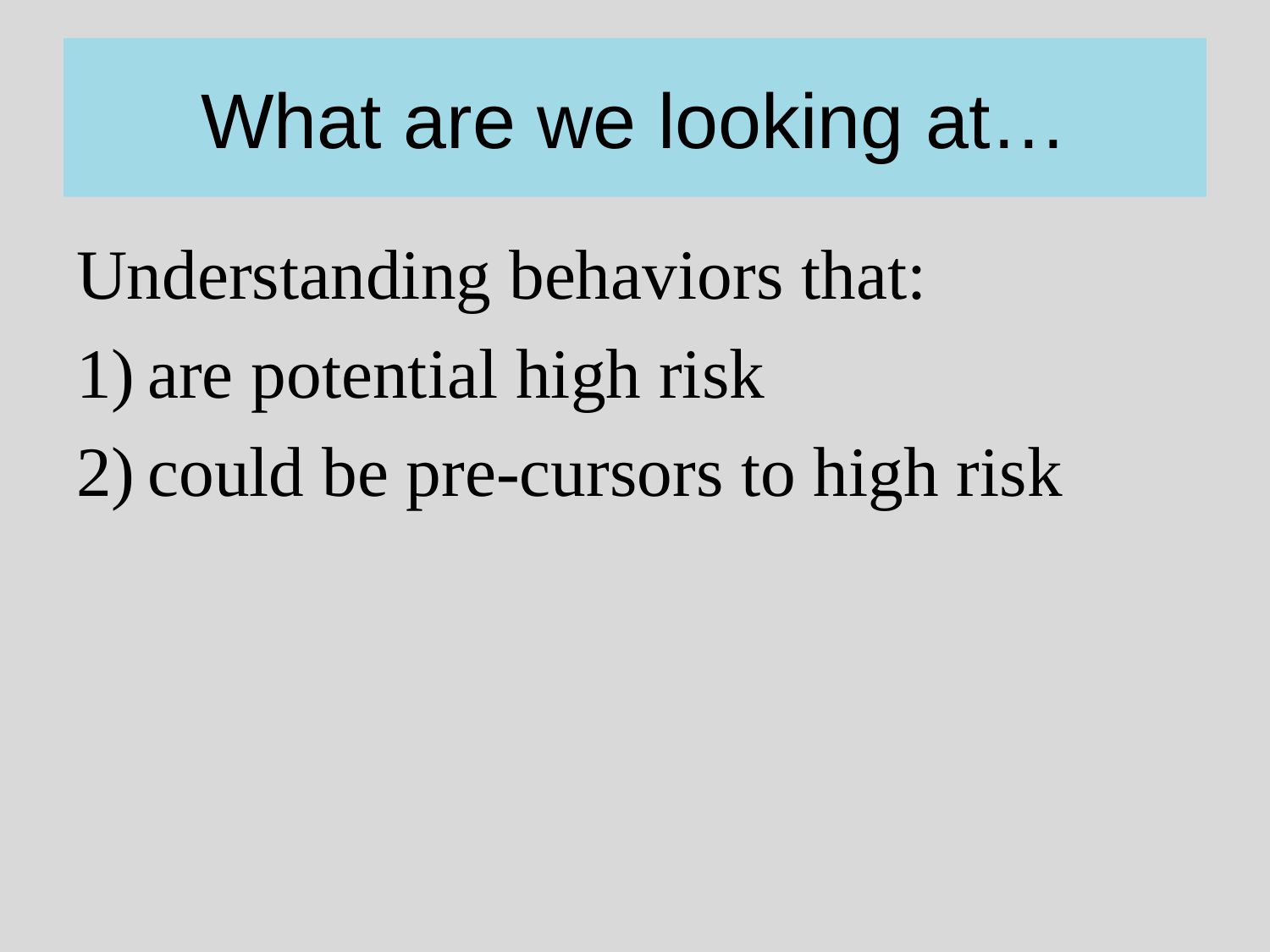

# What are we looking at…
Understanding behaviors that:
are potential high risk
could be pre-cursors to high risk